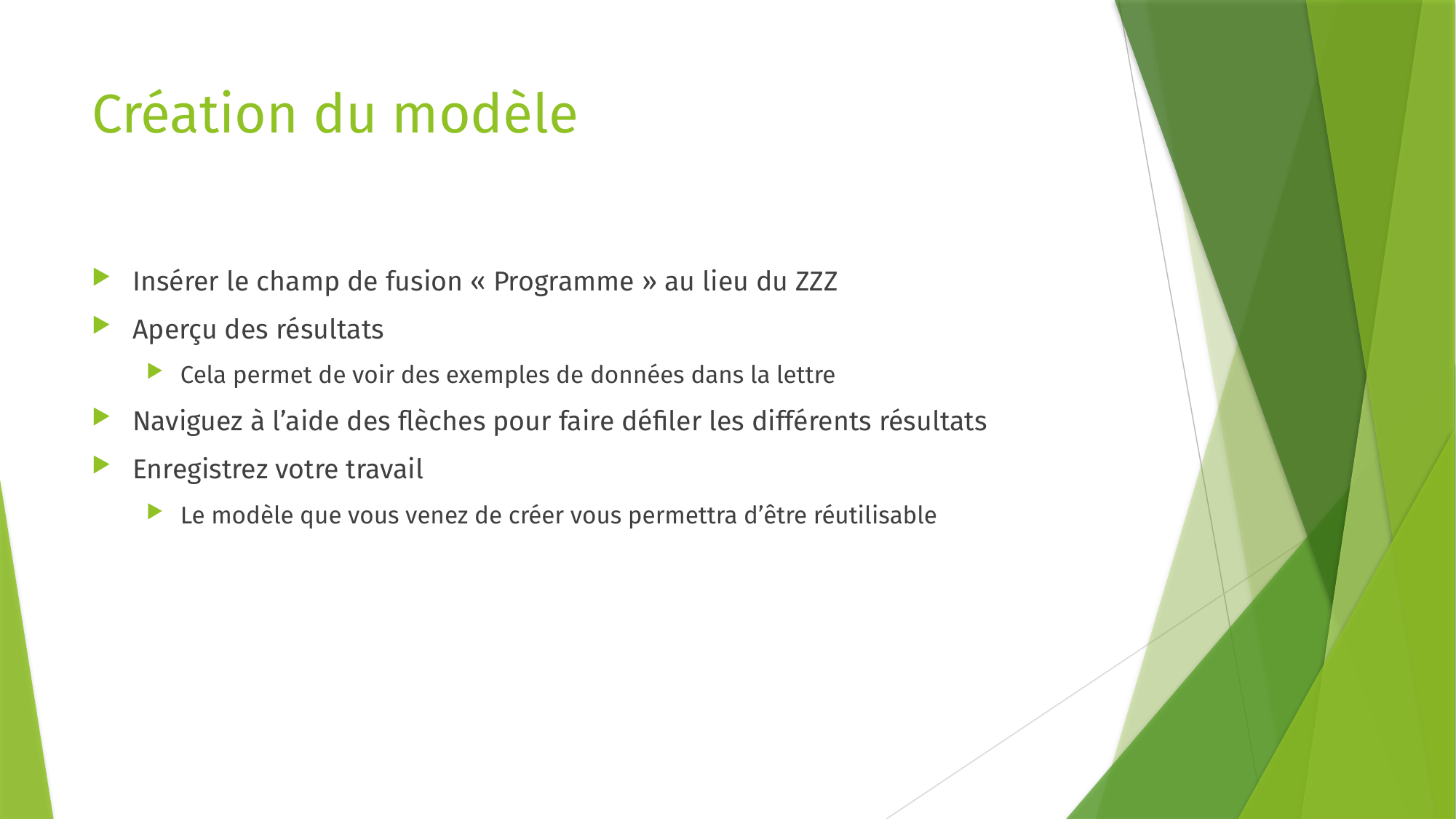

# Création du modèle
Insérer le champ de fusion « Programme » au lieu du ZZZ
Aperçu des résultats
Cela permet de voir des exemples de données dans la lettre
Naviguez à l’aide des flèches pour faire défiler les différents résultats
Enregistrez votre travail
Le modèle que vous venez de créer vous permettra d’être réutilisable